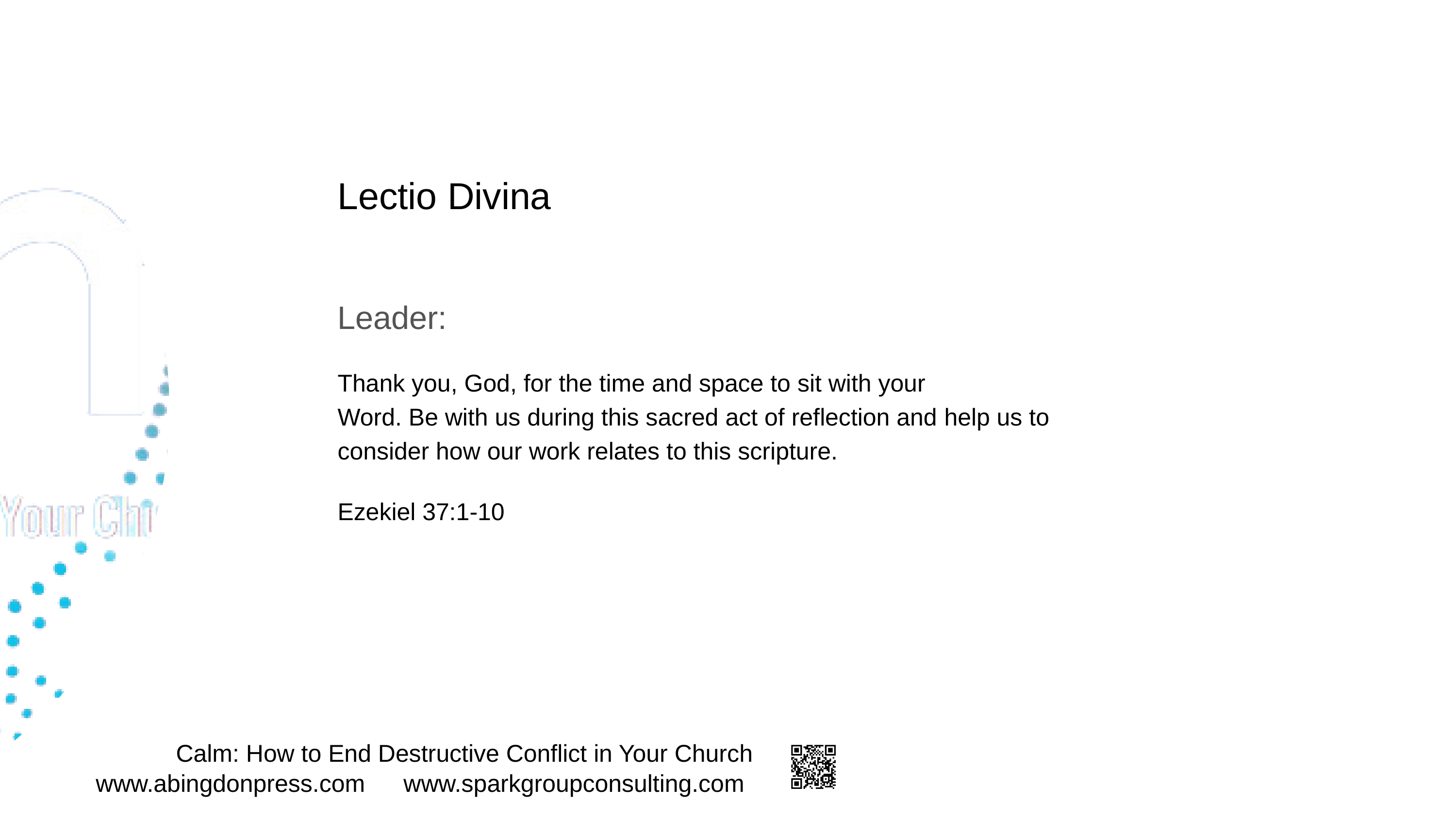

Lectio Divina
Leader:
Thank you, God, for the time and space to sit with your
Word. Be with us during this sacred act of reflection and help us to
consider how our work relates to this scripture.
Ezekiel 37:1-10
Calm: How to End Destructive Conflict in Your Church

www.abingdonpress.com
www.sparkgroupconsulting.com